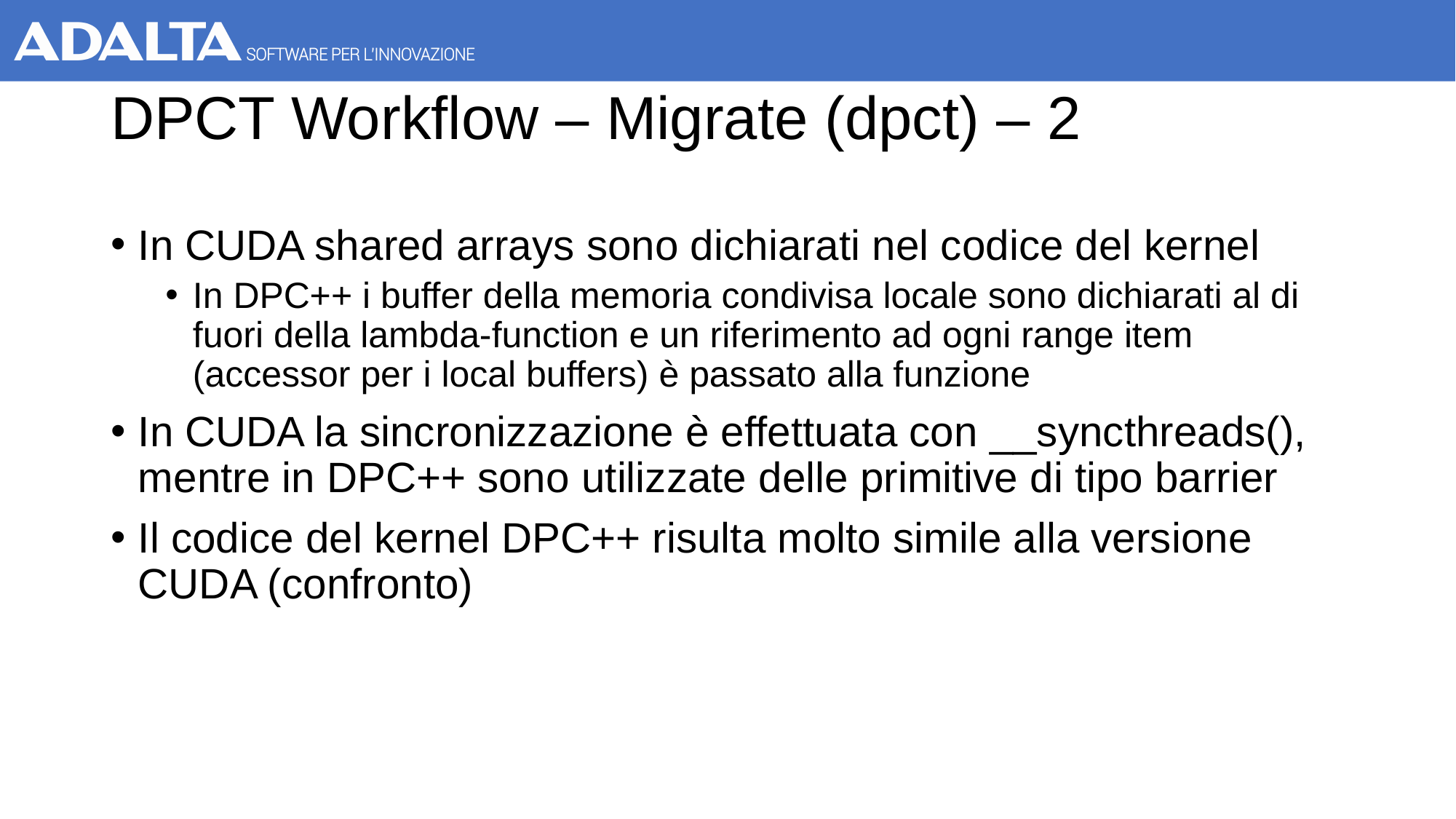

# DPCT Workflow – Migrate (dpct) – 2
In CUDA shared arrays sono dichiarati nel codice del kernel
In DPC++ i buffer della memoria condivisa locale sono dichiarati al di fuori della lambda-function e un riferimento ad ogni range item (accessor per i local buffers) è passato alla funzione
In CUDA la sincronizzazione è effettuata con __syncthreads(), mentre in DPC++ sono utilizzate delle primitive di tipo barrier
Il codice del kernel DPC++ risulta molto simile alla versione CUDA (confronto)